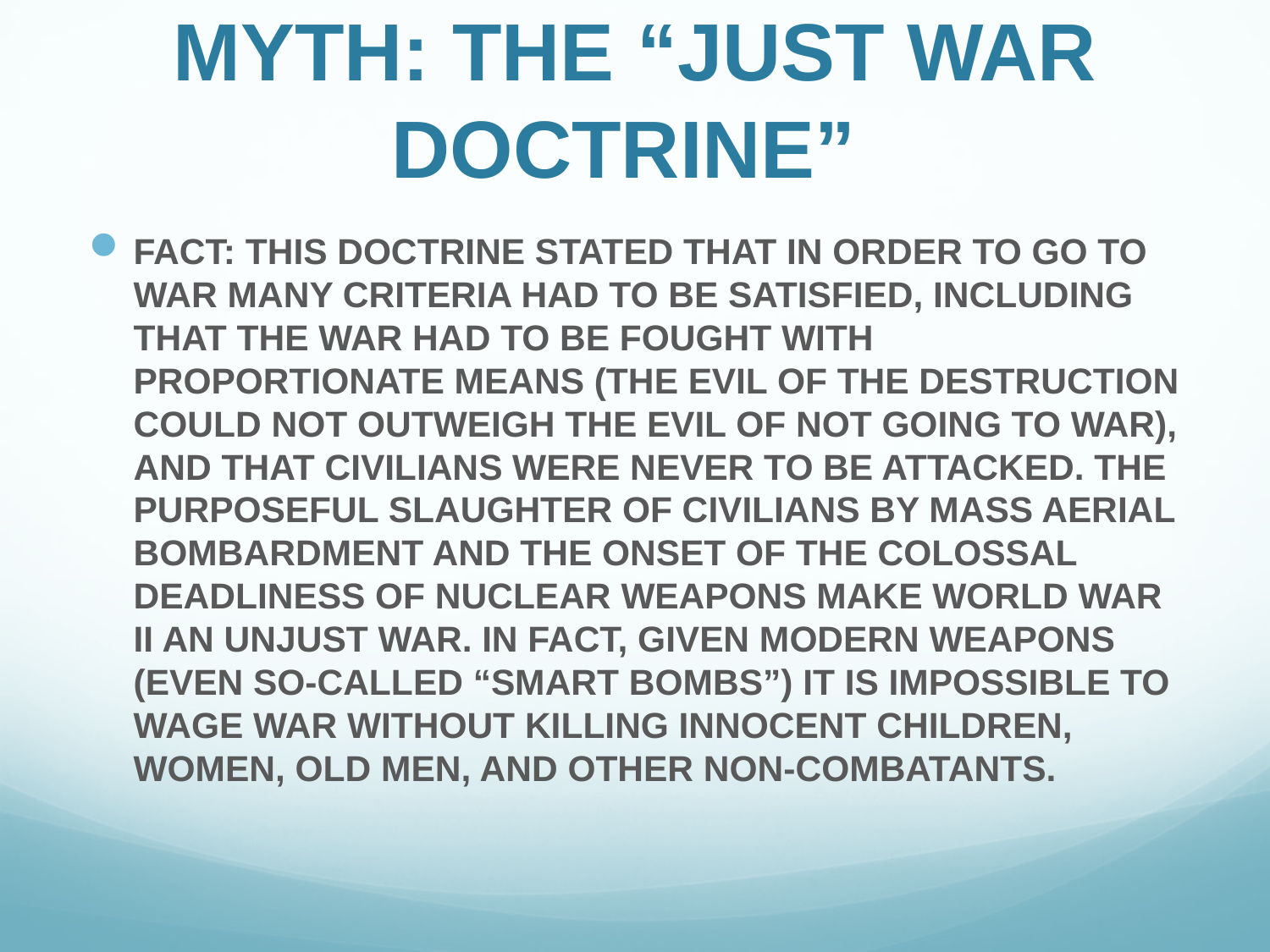

# MYTH: THE “JUST WAR DOCTRINE”
FACT: THIS DOCTRINE STATED THAT IN ORDER TO GO TO WAR MANY CRITERIA HAD TO BE SATISFIED, INCLUDING THAT THE WAR HAD TO BE FOUGHT WITH PROPORTIONATE MEANS (THE EVIL OF THE DESTRUCTION COULD NOT OUTWEIGH THE EVIL OF NOT GOING TO WAR), AND THAT CIVILIANS WERE NEVER TO BE ATTACKED. THE PURPOSEFUL SLAUGHTER OF CIVILIANS BY MASS AERIAL BOMBARDMENT AND THE ONSET OF THE COLOSSAL DEADLINESS OF NUCLEAR WEAPONS MAKE WORLD WAR II AN UNJUST WAR. IN FACT, GIVEN MODERN WEAPONS (EVEN SO-CALLED “SMART BOMBS”) IT IS IMPOSSIBLE TO WAGE WAR WITHOUT KILLING INNOCENT CHILDREN, WOMEN, OLD MEN, AND OTHER NON-COMBATANTS.